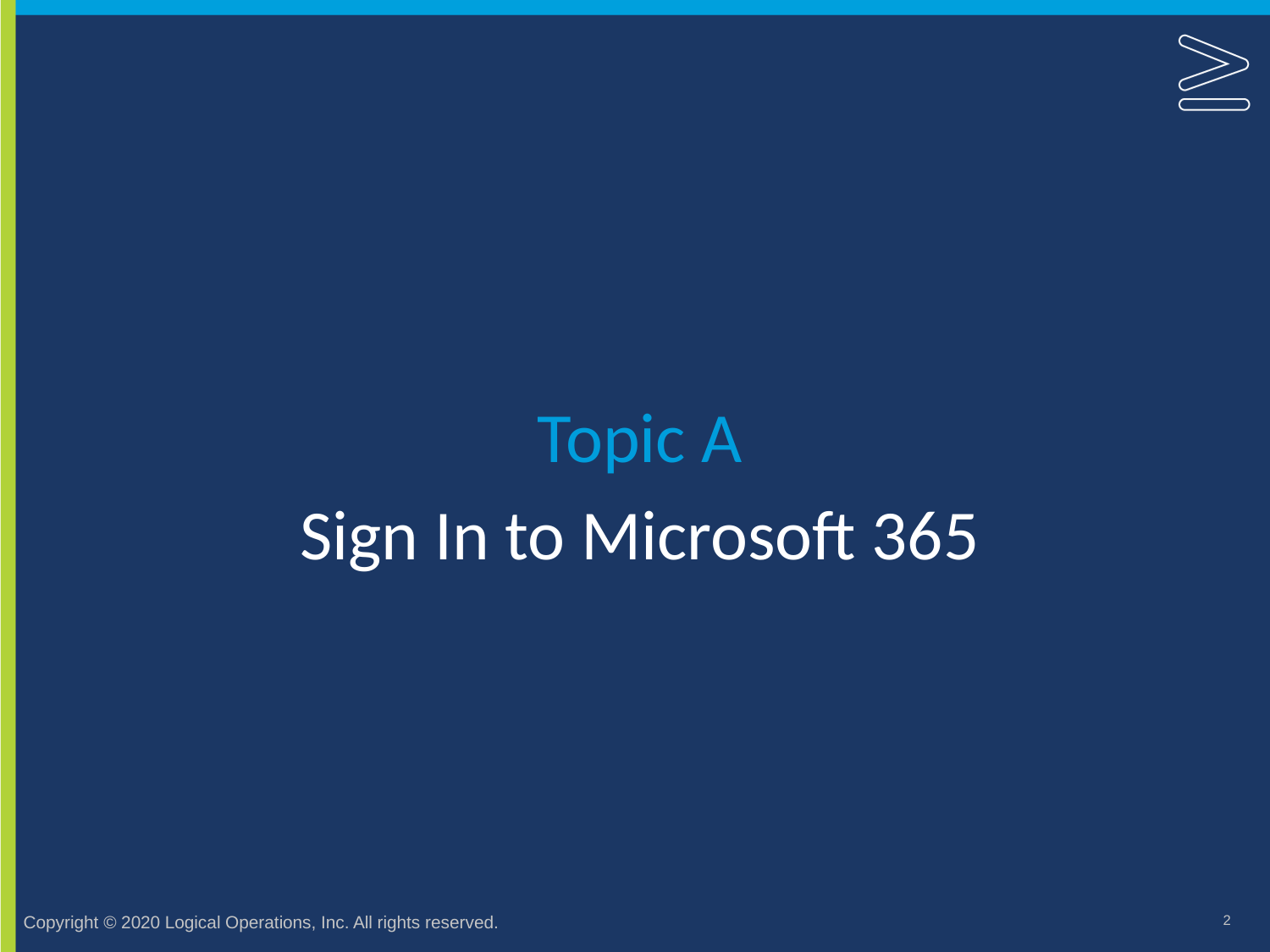

Topic A
# Sign In to Microsoft 365
2